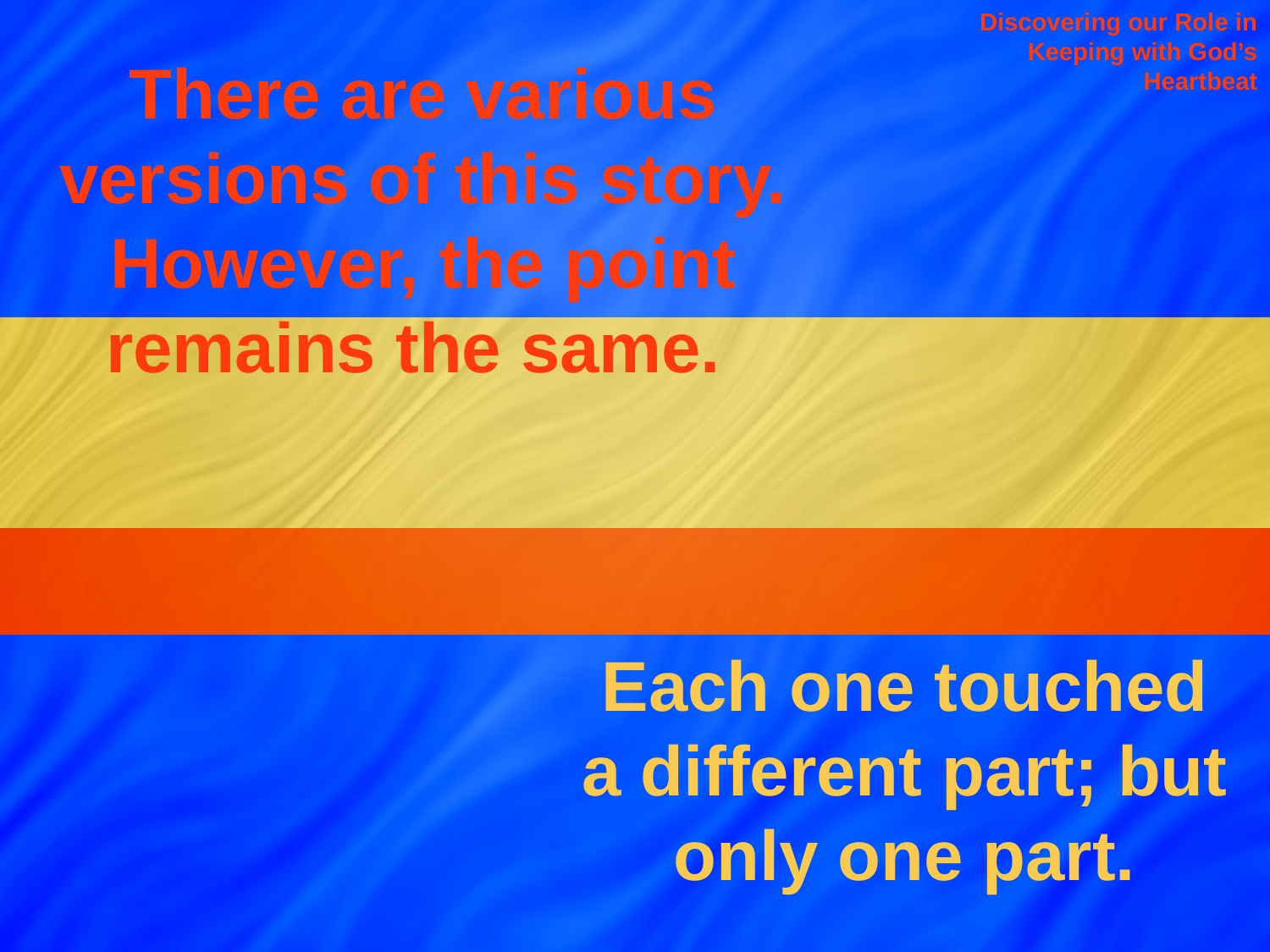

Discovering our Role in Keeping with God’s Heartbeat
There are various versions of this story. However, the point remains the same.
Each one touched a different part; but only one part.